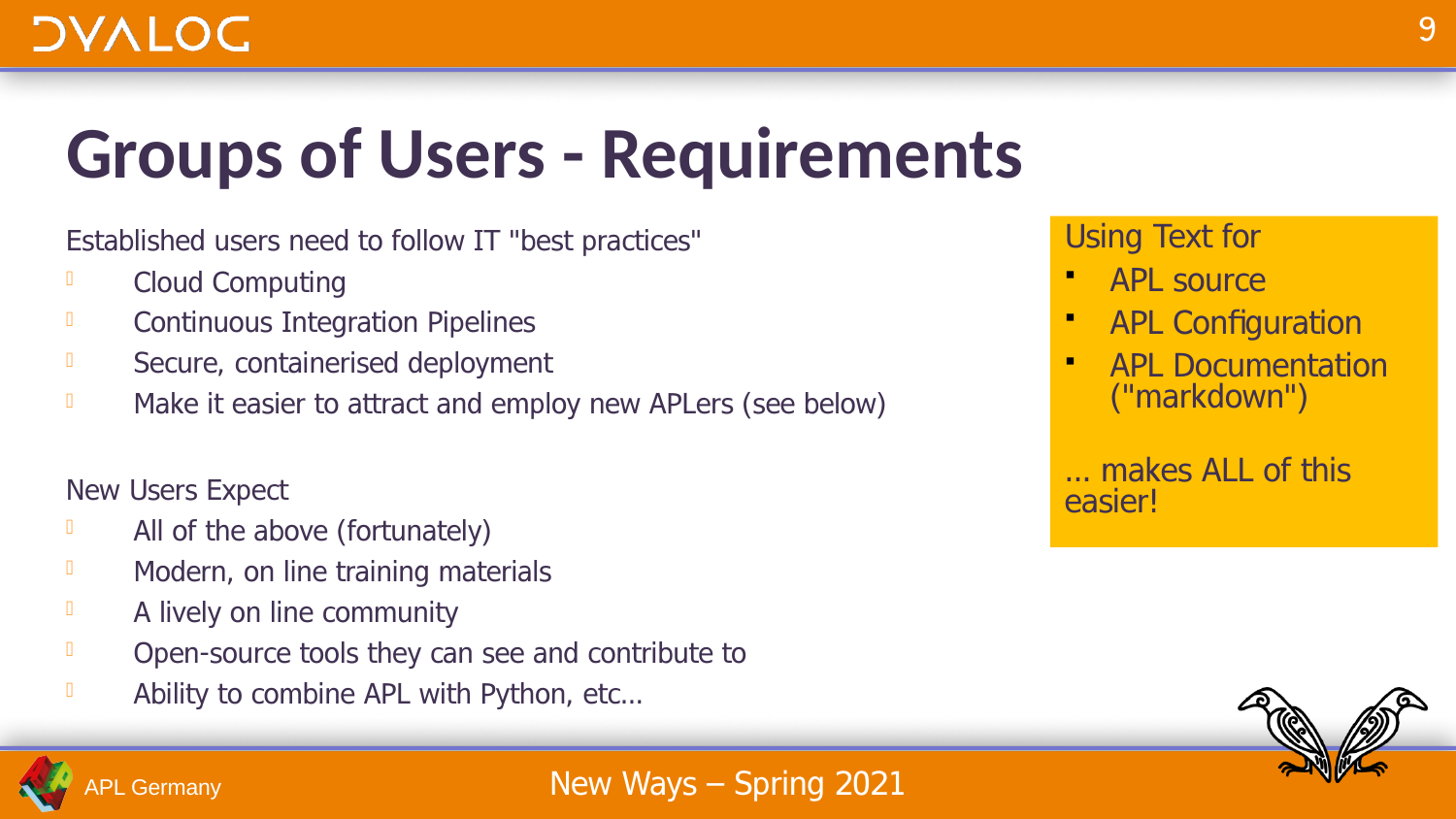

# Groups of Users - Requirements
Established users need to follow IT "best practices"
Cloud Computing
Continuous Integration Pipelines
Secure, containerised deployment
Make it easier to attract and employ new APLers (see below)

New Users Expect
All of the above (fortunately)
Modern, on line training materials
A lively on line community
Open-source tools they can see and contribute to
Ability to combine APL with Python, etc…

Using Text for
APL source
APL Configuration
APL Documentation ("markdown")
… makes ALL of this easier!